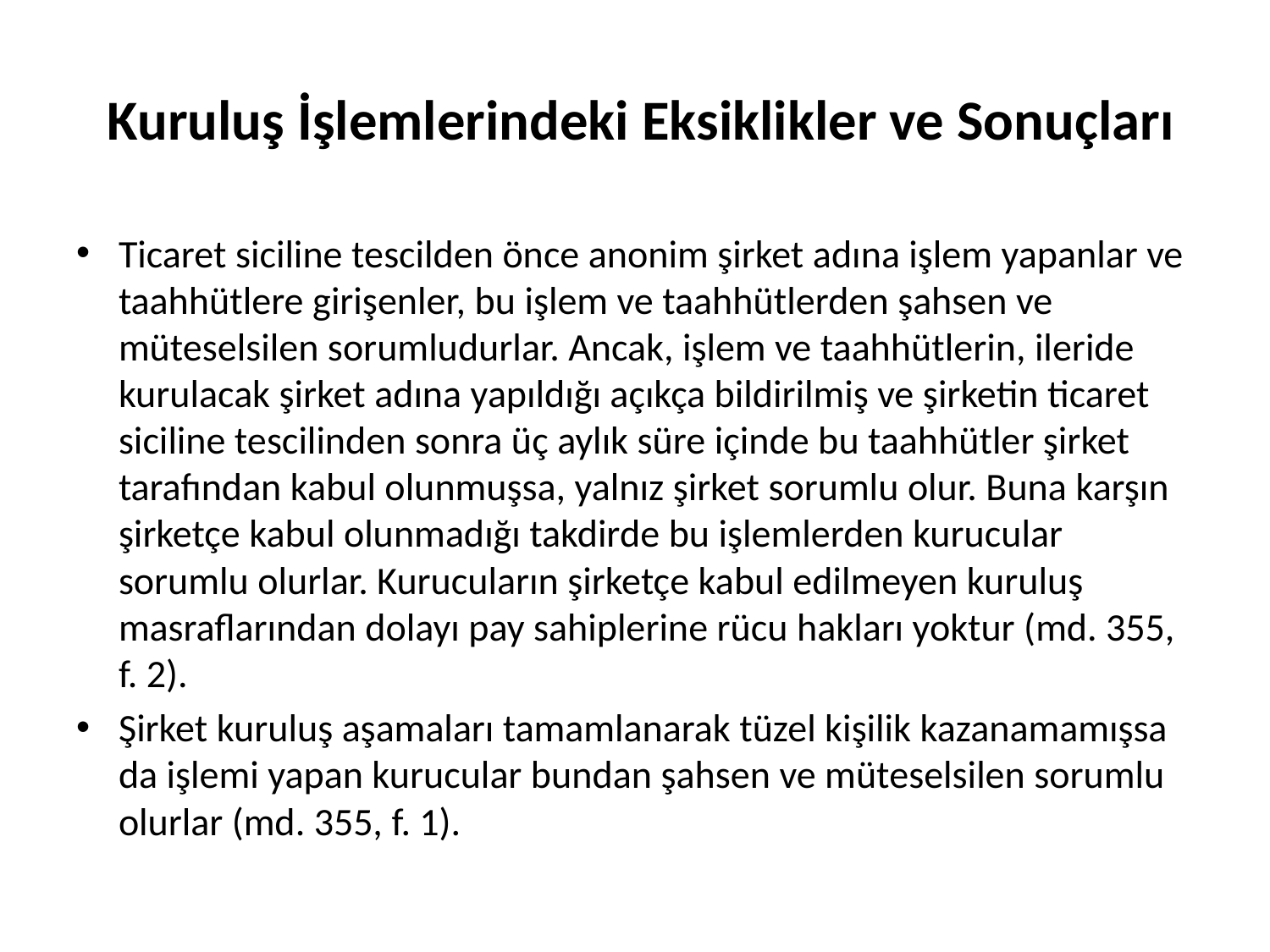

# Kuruluş İşlemlerindeki Eksiklikler ve Sonuçları
Ticaret siciline tescilden önce anonim şirket adına işlem yapanlar ve taahhütlere girişenler, bu işlem ve taahhütlerden şahsen ve müteselsilen sorumludurlar. Ancak, işlem ve taahhütlerin, ileride kurulacak şirket adına yapıldığı açıkça bildirilmiş ve şirketin ticaret siciline tescilinden sonra üç aylık süre içinde bu taahhütler şirket tarafından kabul olunmuşsa, yalnız şirket sorumlu olur. Buna karşın şirketçe kabul olunmadığı takdirde bu işlemlerden kurucular sorumlu olurlar. Kurucuların şirketçe kabul edilmeyen kuruluş masraflarından dolayı pay sahiplerine rücu hakları yoktur (md. 355, f. 2).
Şirket kuruluş aşamaları tamamlanarak tüzel kişilik kazanamamışsa da işlemi yapan kurucular bundan şahsen ve müteselsilen sorumlu olurlar (md. 355, f. 1).